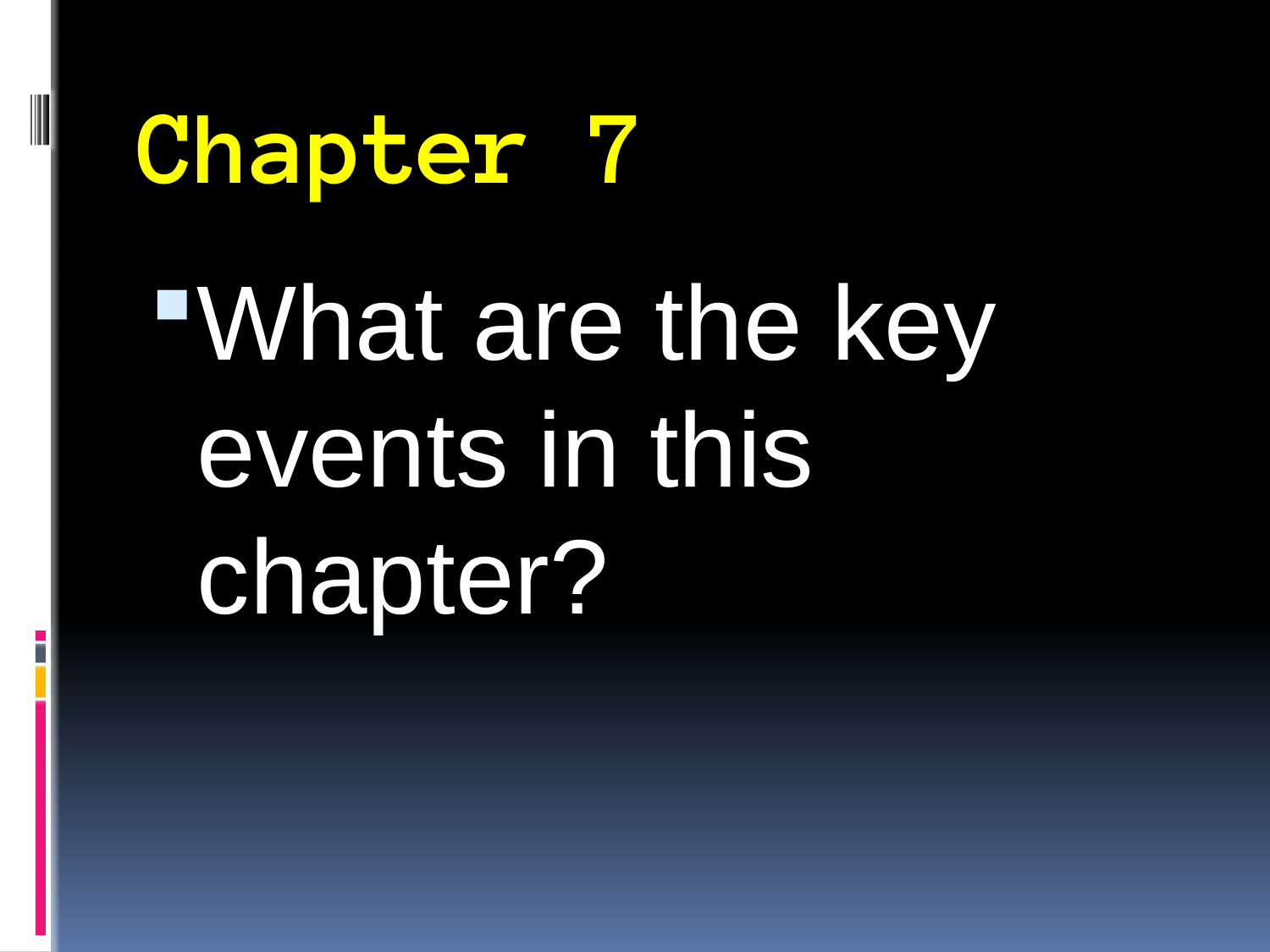

# Chapter 7
What are the key events in this chapter?